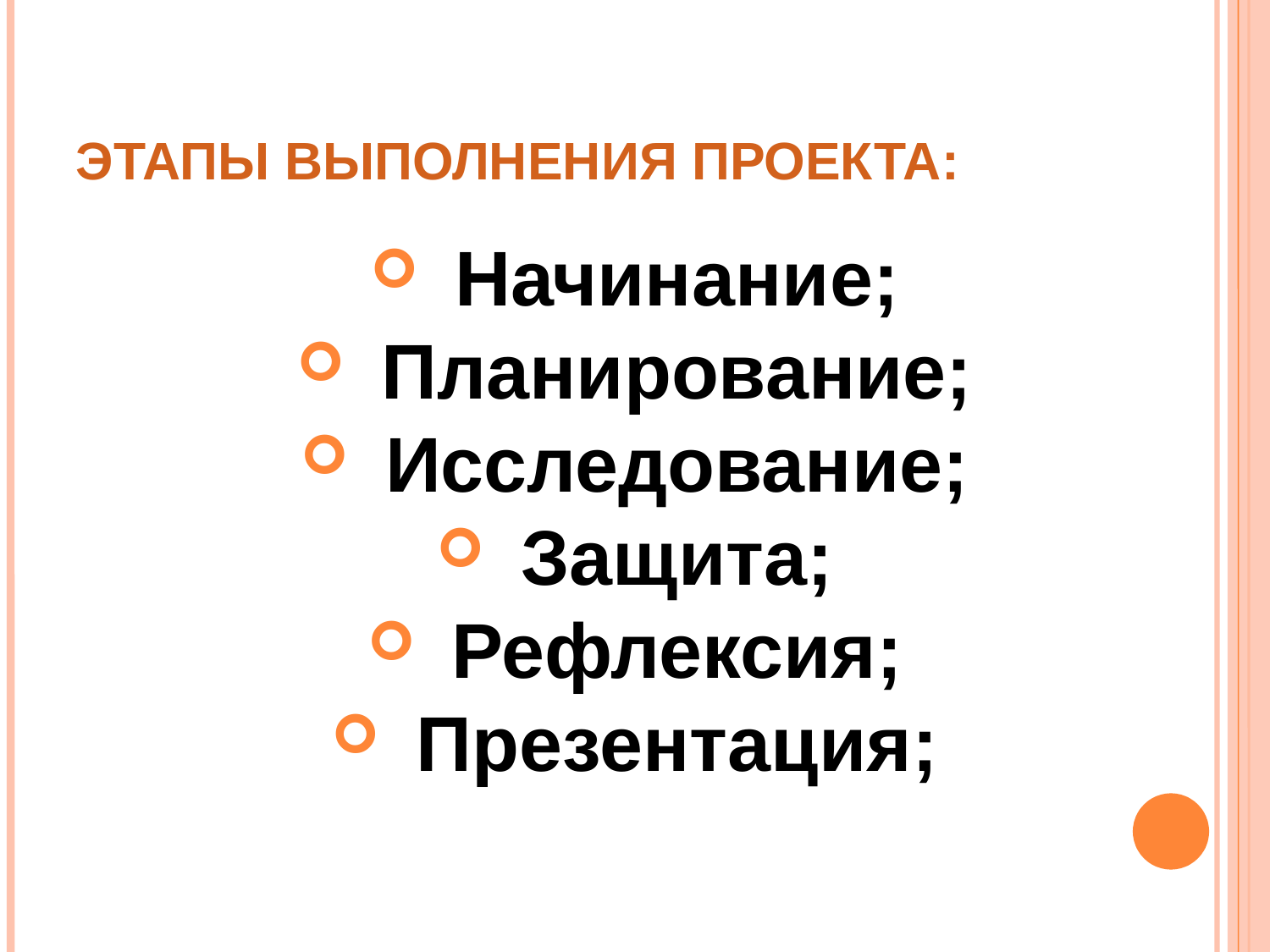

ЭТАПЫ ВЫПОЛНЕНИЯ ПРОЕКТА:
Начинание;
Планирование;
Исследование;
Защита;
Рефлексия;
Презентация;